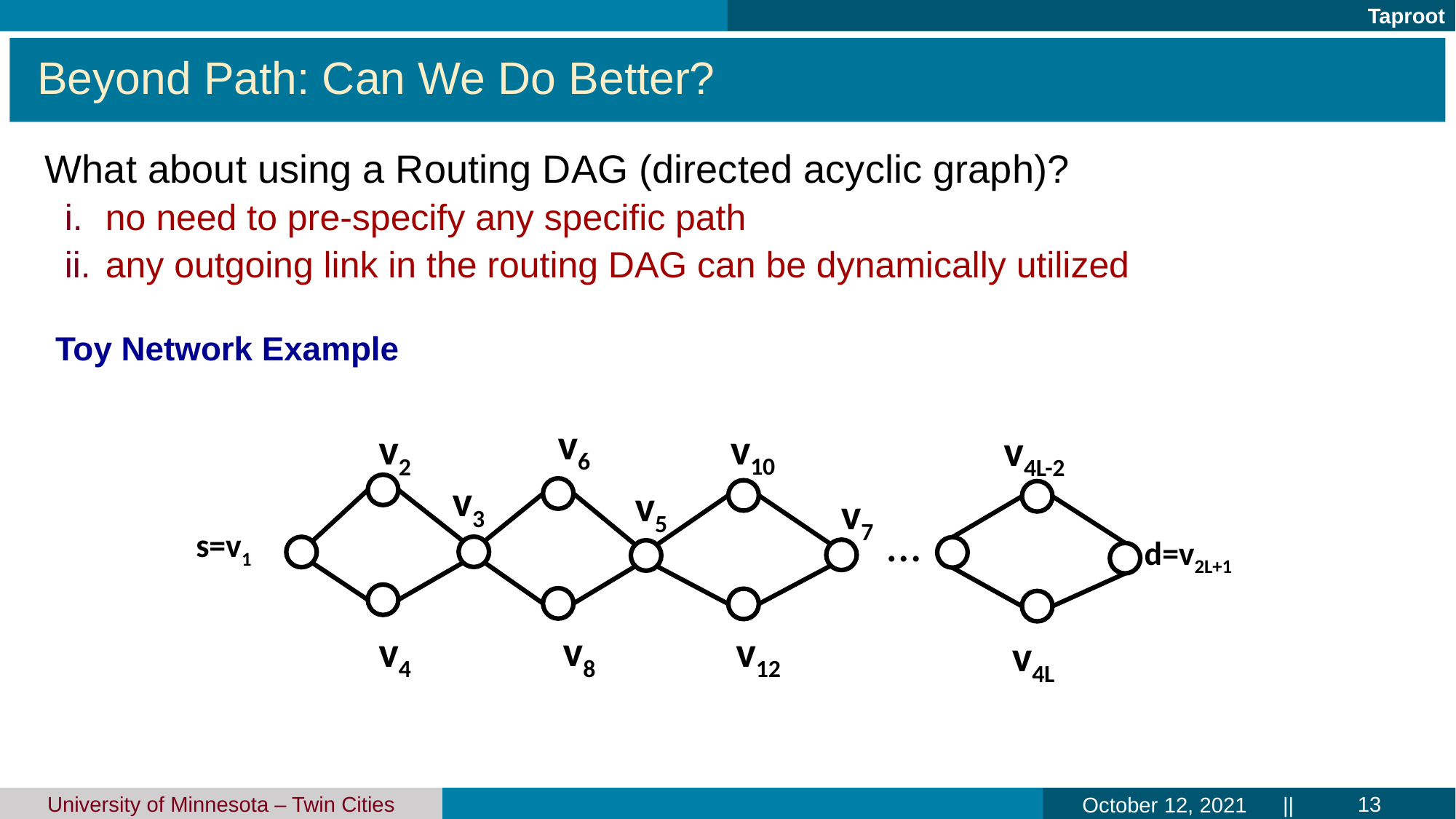

# Beyond Path: Can We Do Better?
What about using a Routing DAG (directed acyclic graph)?
no need to pre-specify any specific path
any outgoing link in the routing DAG can be dynamically utilized
Toy Network Example
v6
v10
v2
v4L-2
v3
v5

v7
…
s=v1
d=v2L+1

v8
v12
v4
v4L